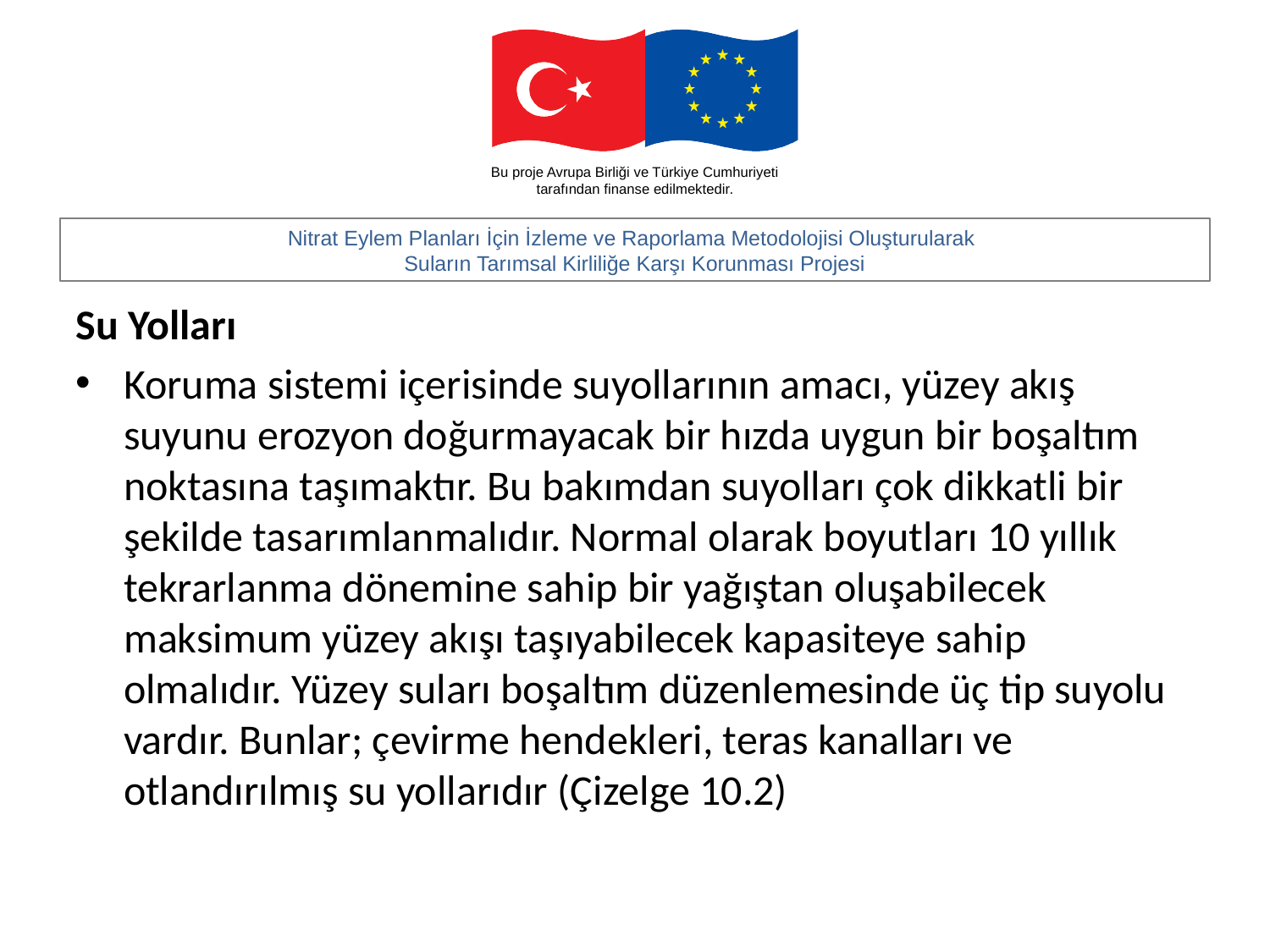

#
Su Yolları
Koruma sistemi içerisinde suyollarının amacı, yüzey akış suyunu erozyon doğurmayacak bir hızda uygun bir boşaltım noktasına taşımaktır. Bu bakımdan suyolları çok dikkatli bir şekilde tasarımlanmalıdır. Normal olarak boyutları 10 yıllık tekrarlanma dönemine sahip bir yağıştan oluşabilecek maksimum yüzey akışı taşıyabilecek kapasiteye sahip olmalıdır. Yüzey suları boşaltım düzenlemesinde üç tip suyolu vardır. Bunlar; çevirme hendekleri, teras kanalları ve otlandırılmış su yollarıdır (Çizelge 10.2)